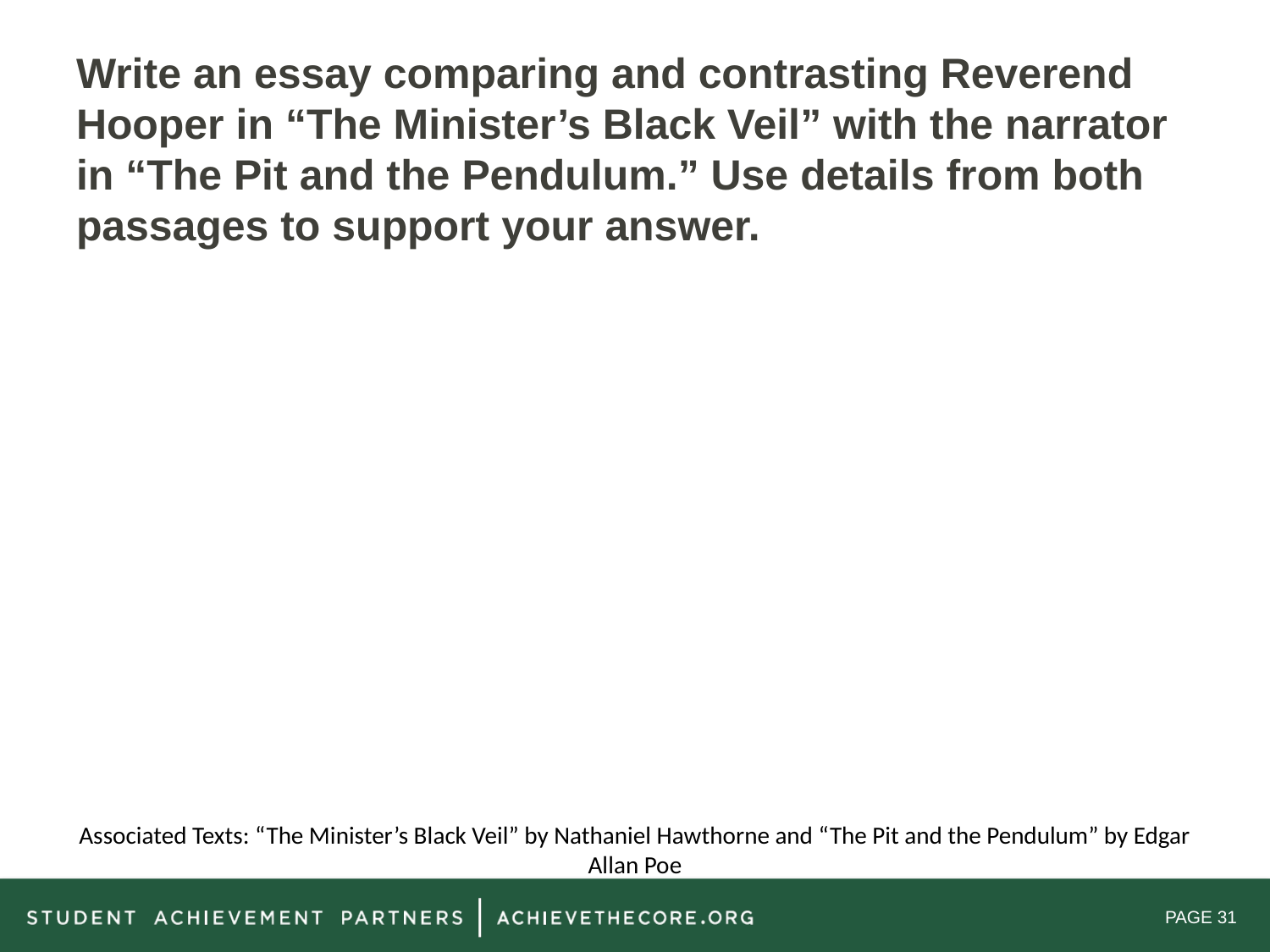

Write an essay comparing and contrasting Reverend Hooper in “The Minister’s Black Veil” with the narrator in “The Pit and the Pendulum.” Use details from both passages to support your answer.
Associated Texts: “The Minister’s Black Veil” by Nathaniel Hawthorne and “The Pit and the Pendulum” by Edgar Allan Poe